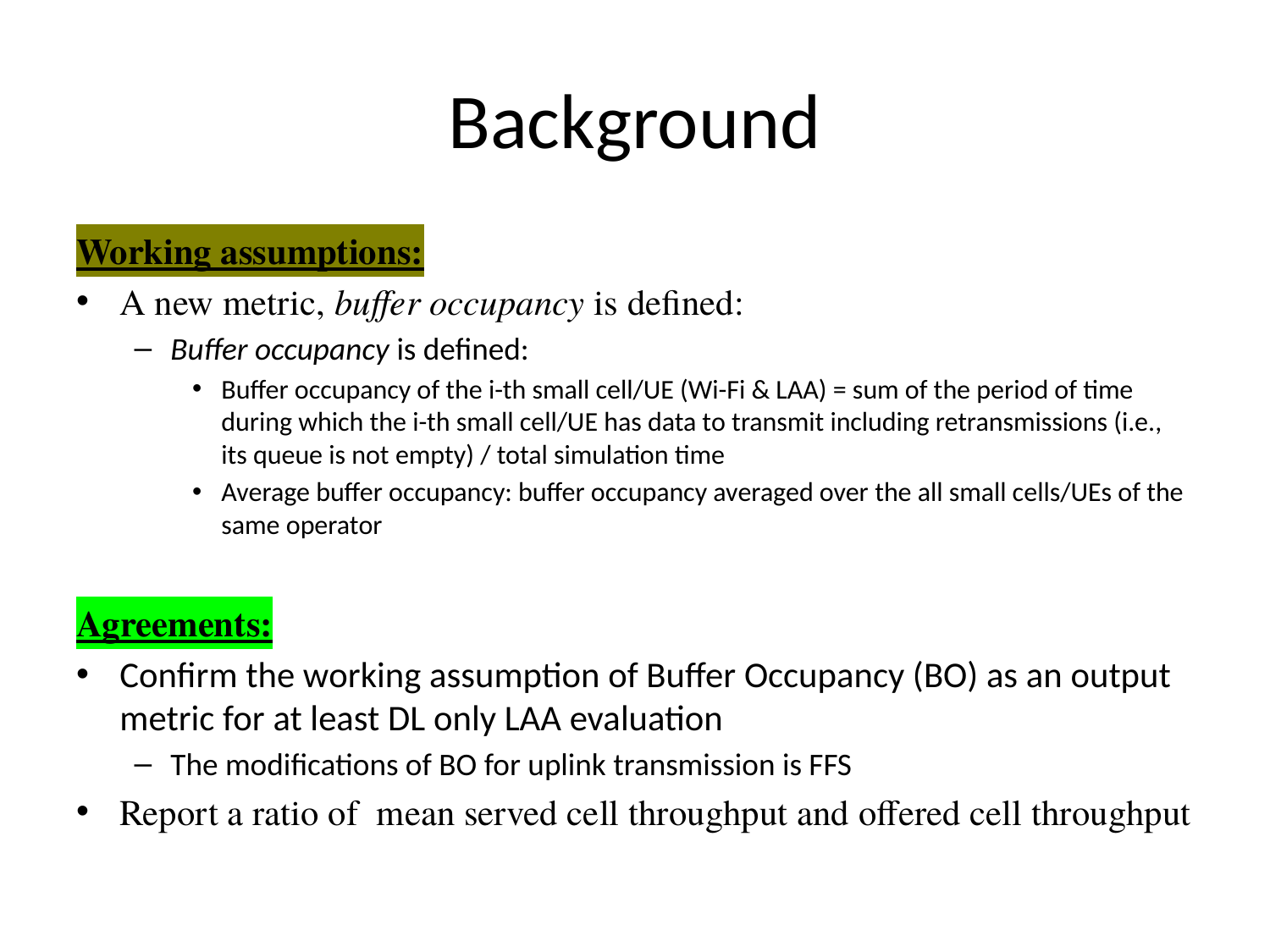

# Background
Working assumptions:
A new metric, buffer occupancy is defined:
Buffer occupancy is defined:
Buffer occupancy of the i-th small cell/UE (Wi-Fi & LAA) = sum of the period of time during which the i-th small cell/UE has data to transmit including retransmissions (i.e., its queue is not empty) / total simulation time
Average buffer occupancy: buffer occupancy averaged over the all small cells/UEs of the same operator

Agreements:
Confirm the working assumption of Buffer Occupancy (BO) as an output metric for at least DL only LAA evaluation
The modifications of BO for uplink transmission is FFS
Report a ratio of  mean served cell throughput and offered cell throughput